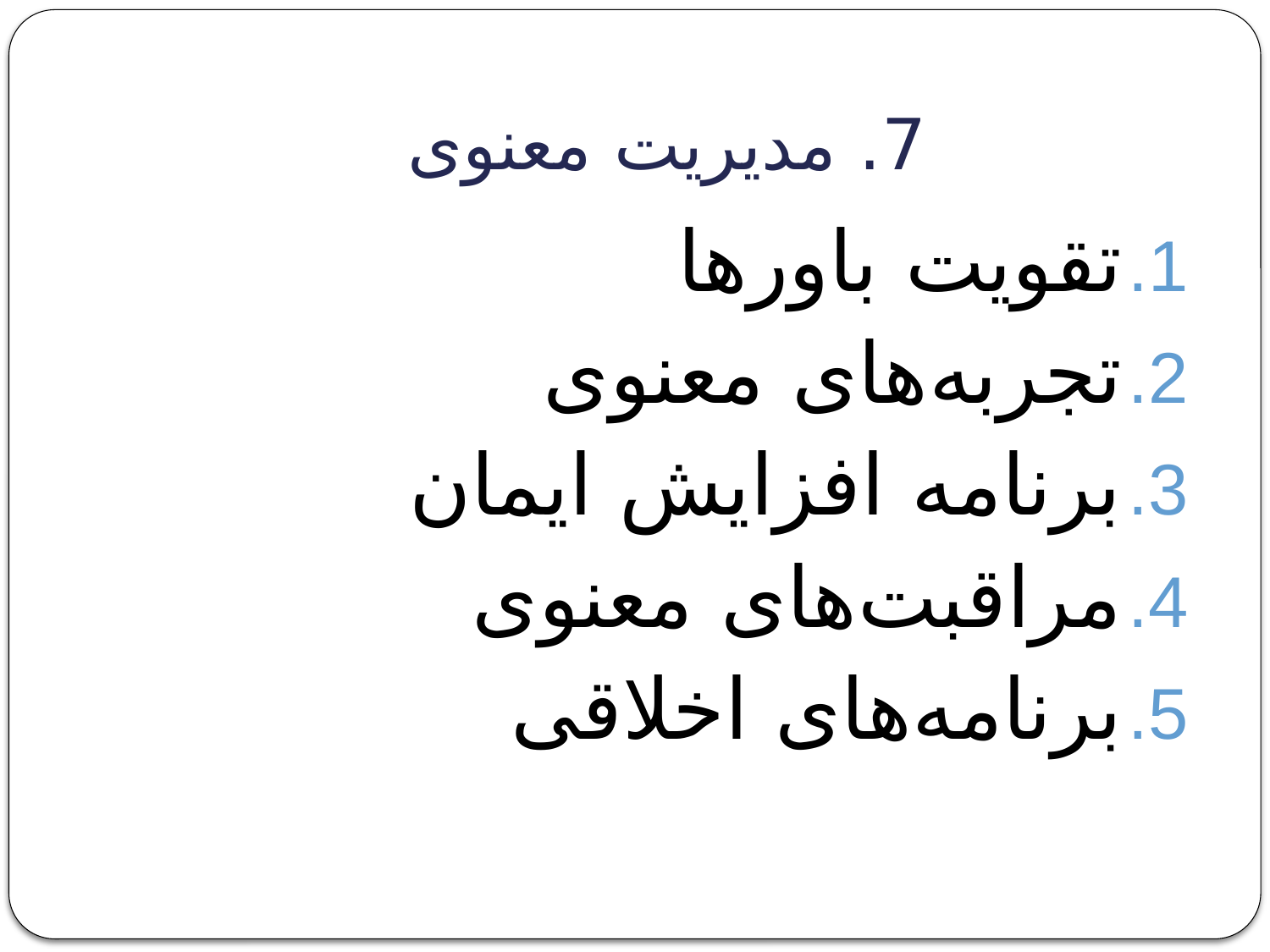

# 7. مدیریت معنوی
تقویت باورها
تجربه‌های معنوی
برنامه افزایش ایمان
مراقبت‌های معنوی
برنامه‌های اخلاقی